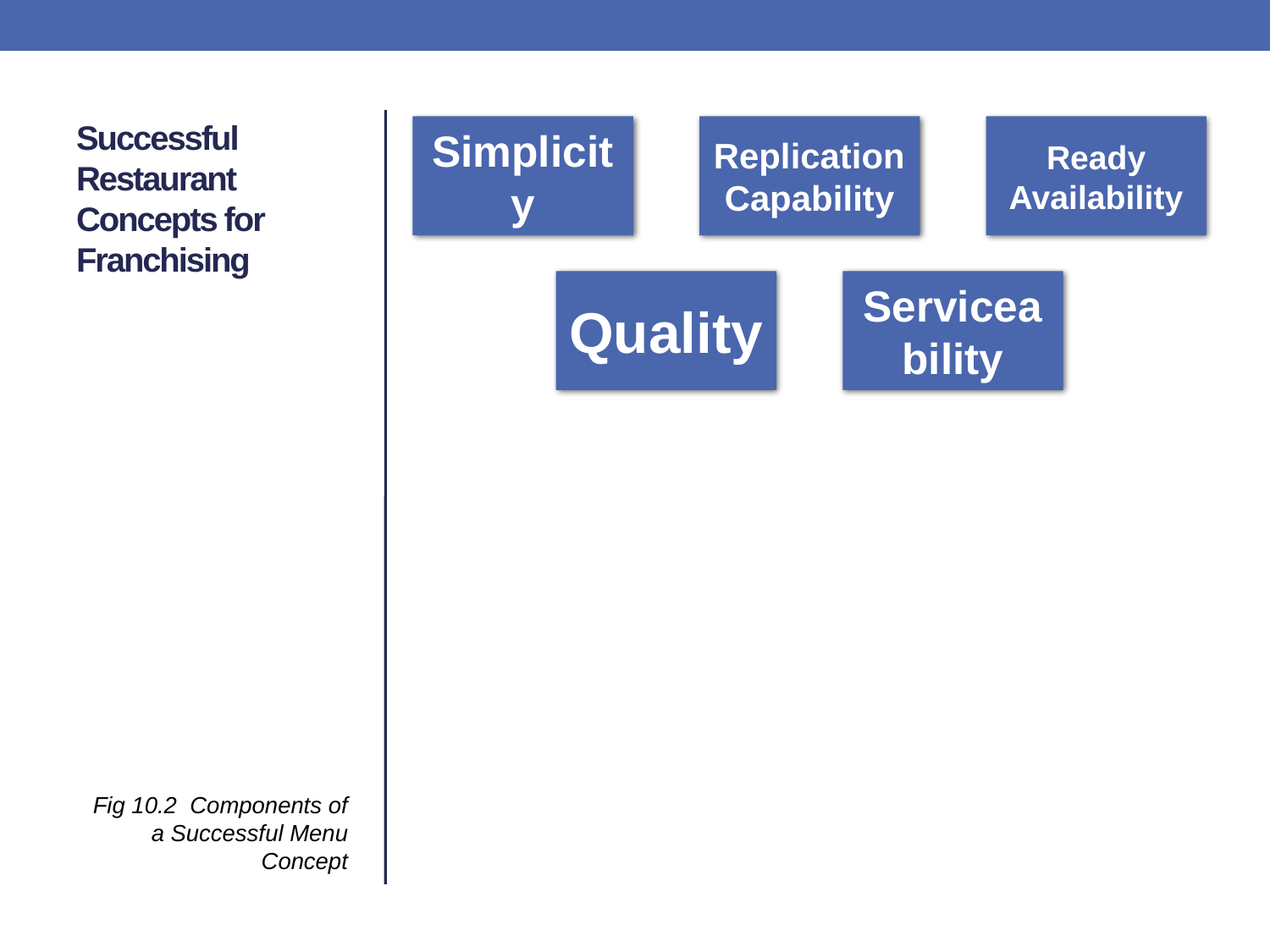

# Successful Restaurant Concepts for Franchising
Simplicity
Replication Capability
Ready Availability
Quality
Serviceability

Fig 10.2  Components of a Successful Menu Concept